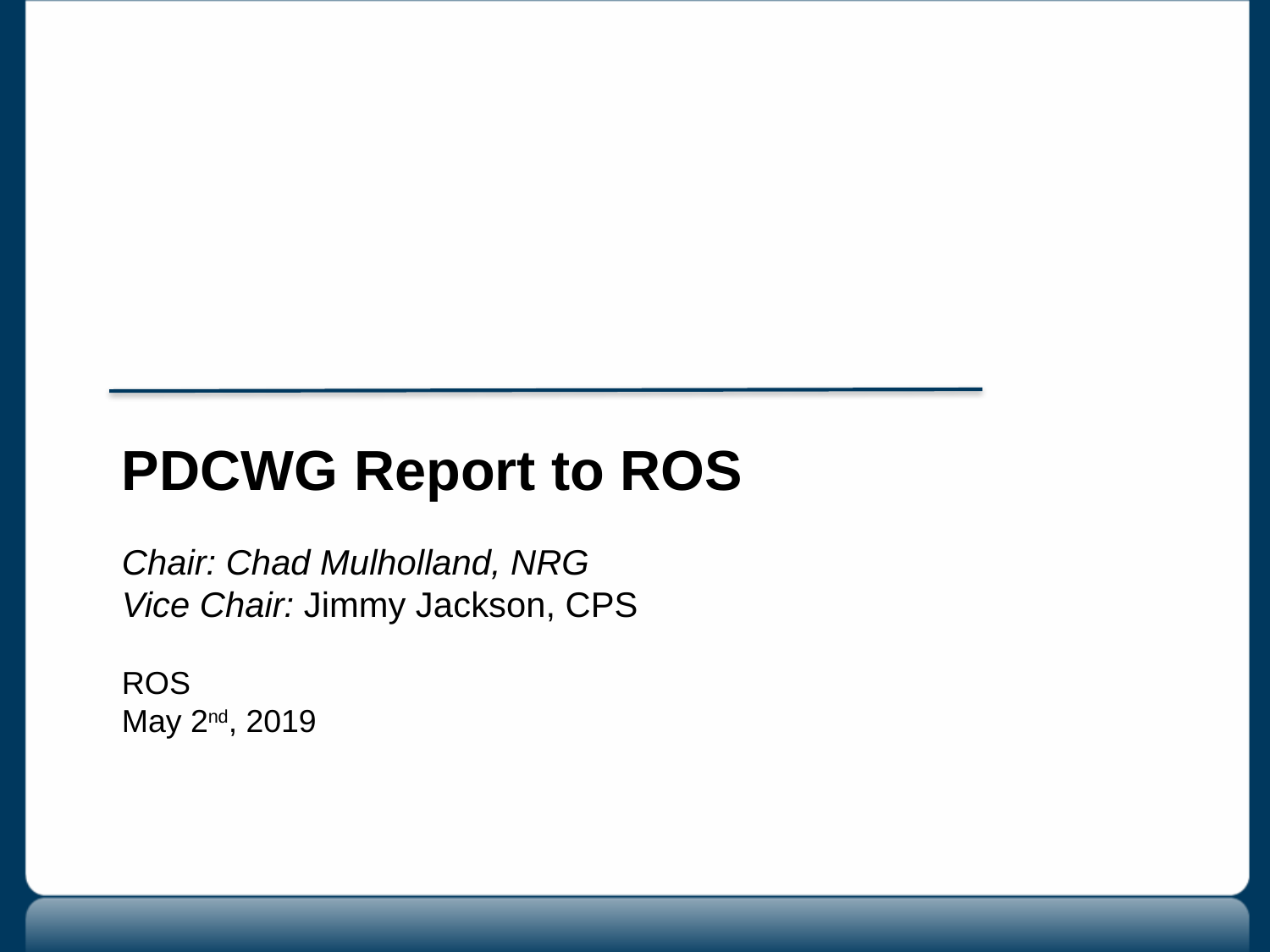

PDCWG Report to ROS

Chair: Chad Mulholland, NRG
Vice Chair: Jimmy Jackson, CPS

ROS
May 2nd, 2019